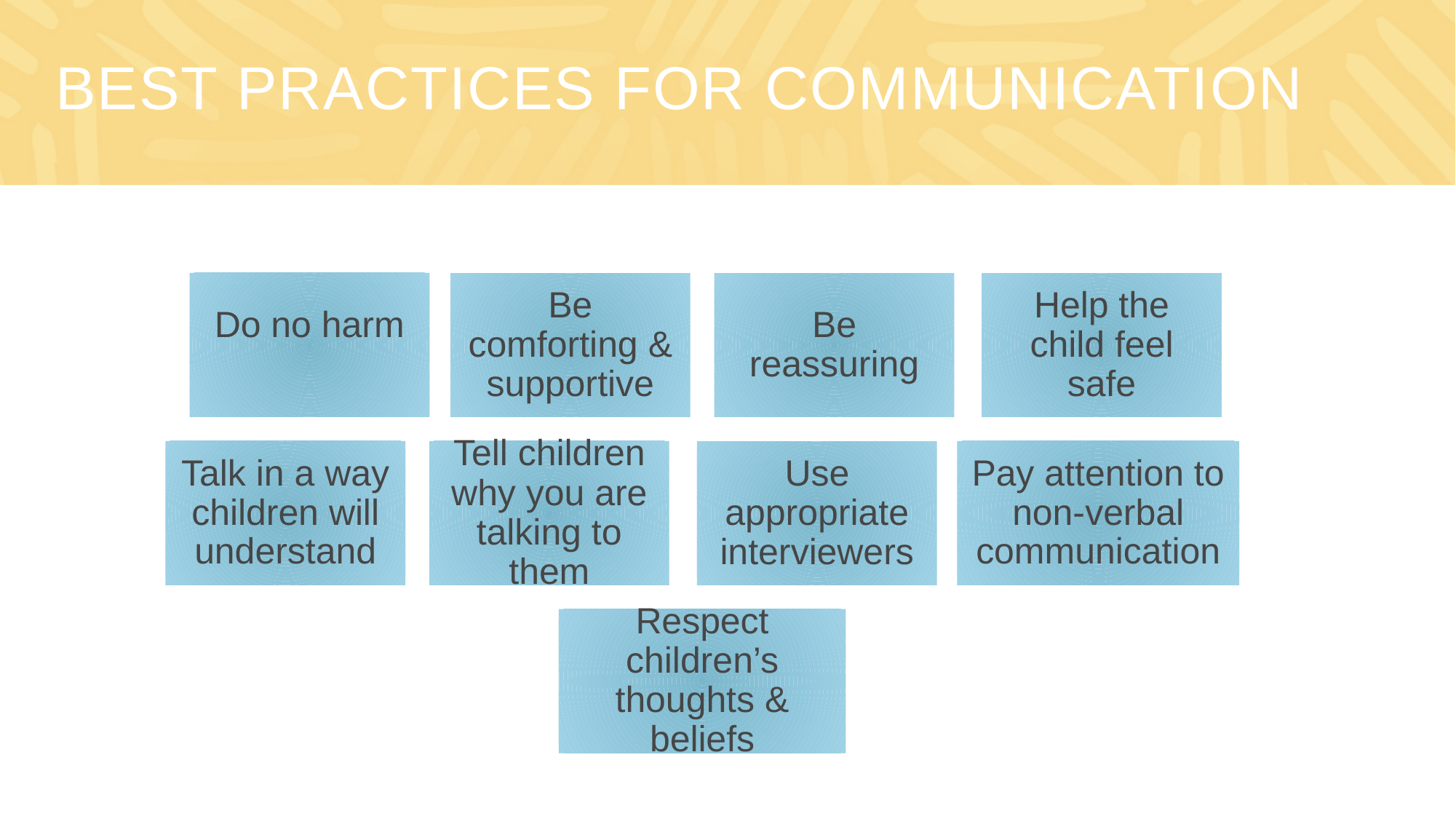

# Best practices for Communication
Do no harm
Be comforting & supportive
Be reassuring
Help the child feel safe
Talk in a way children will understand
Tell children why you are talking to them
Use appropriate interviewers
Pay attention to non-verbal communication
Respect children’s thoughts & beliefs